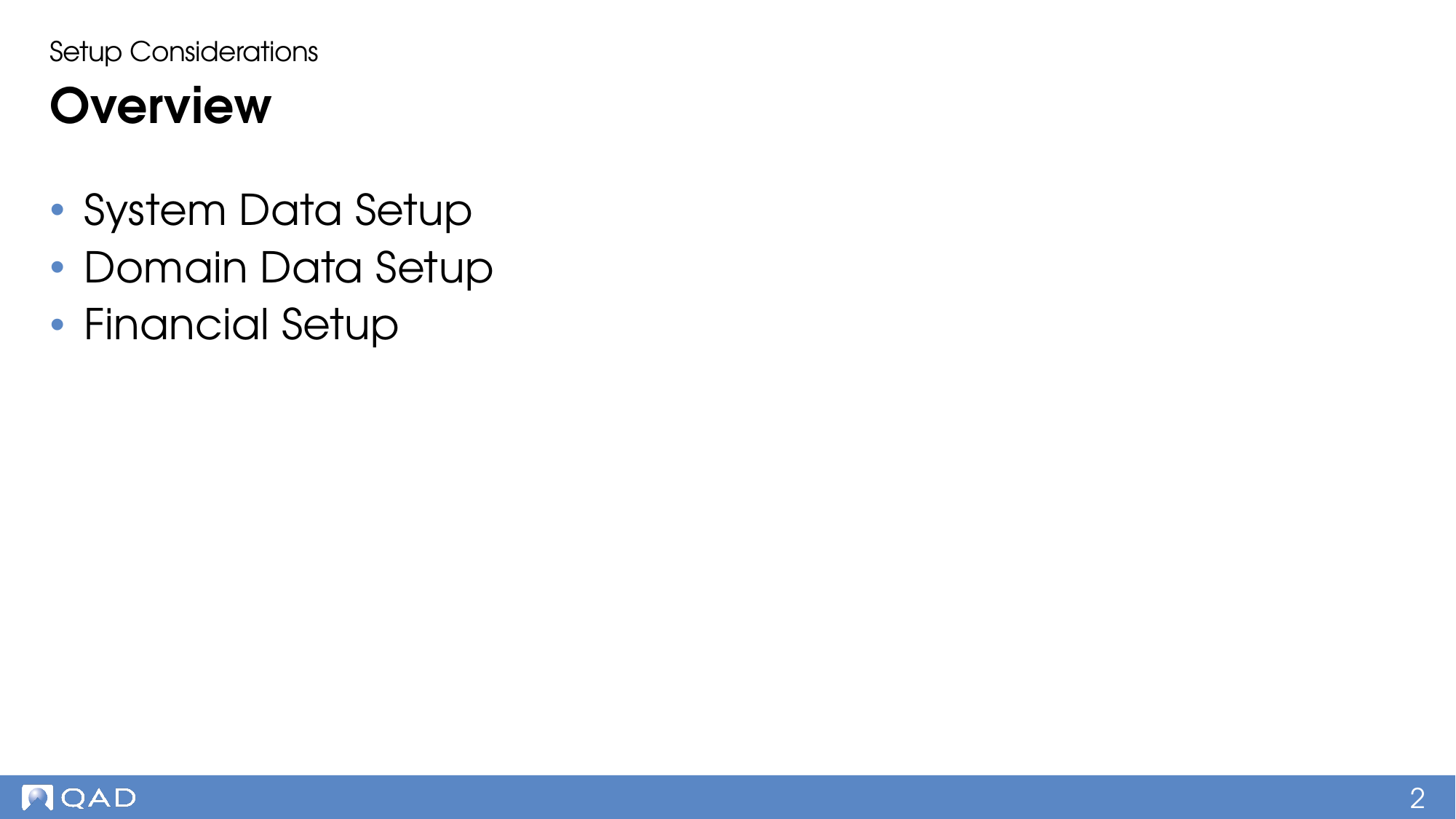

Setup Considerations
# Overview
System Data Setup
Domain Data Setup
Financial Setup
2